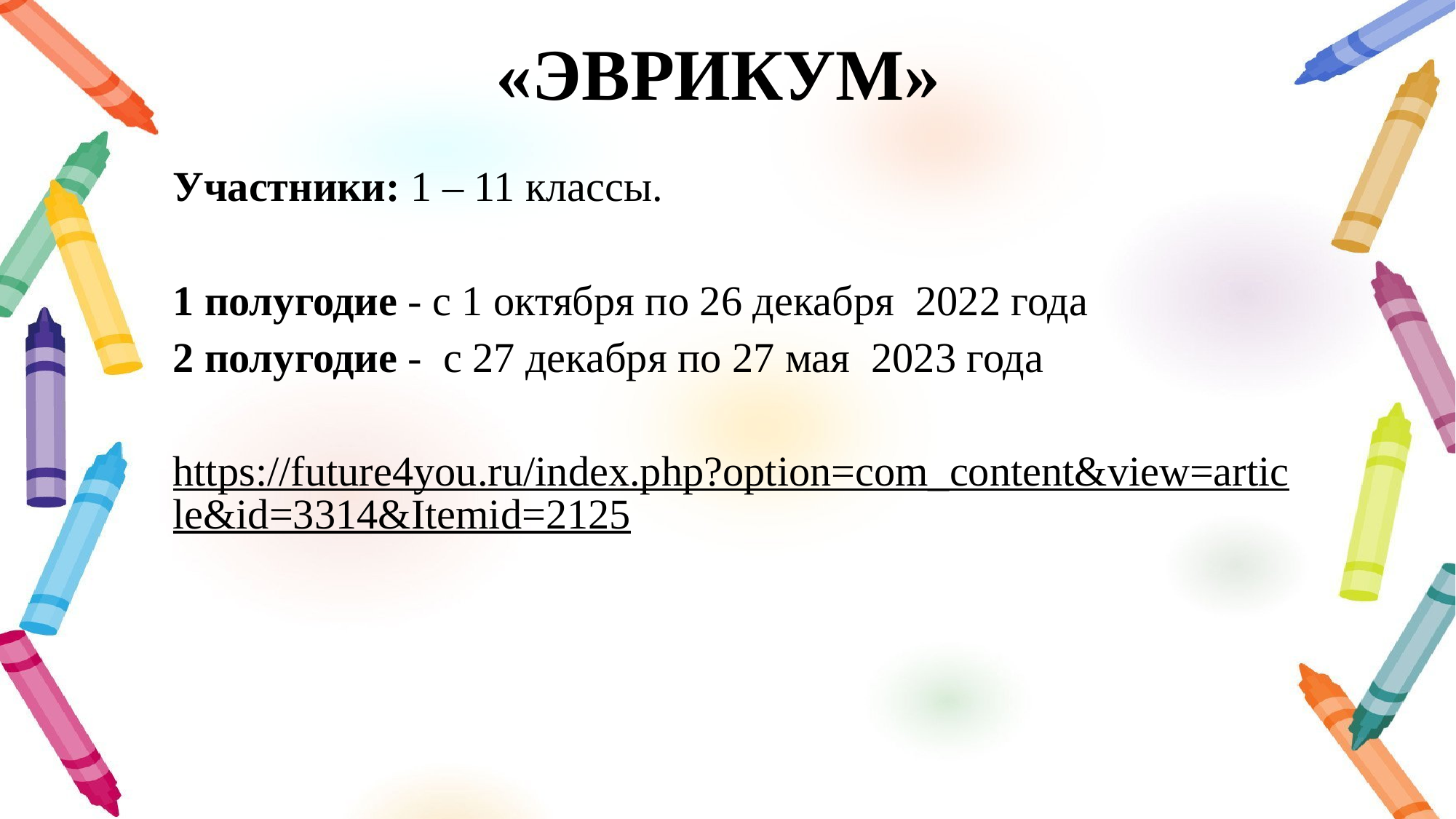

# «ЭВРИКУМ»
Участники: 1 – 11 классы.

1 полугодие - с 1 октября по 26 декабря  2022 года
2 полугодие -  с 27 декабря по 27 мая  2023 года

https://future4you.ru/index.php?option=com_content&view=article&id=3314&Itemid=2125